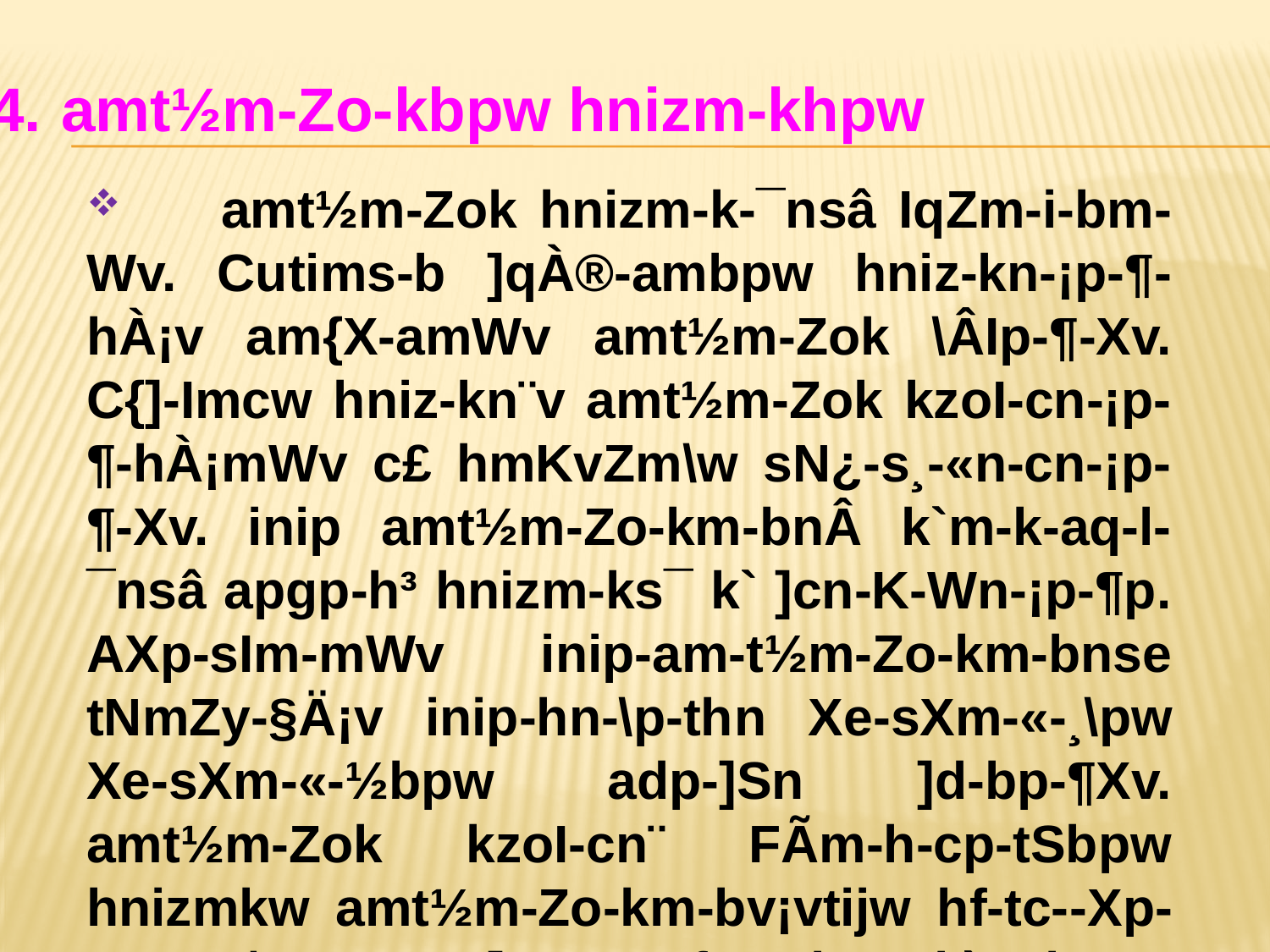

amt½m-Zo-kbpw hnizm-khpw
 	amt½m-Zok hnizm-k-¯nsâ IqZm-i-bm-Wv. Cutims-b ]qÀ®-ambpw hniz-kn-¡p-¶-hÀ¡v am{X-amWv amt½m-Zok \ÂIp-¶-Xv. C{]-Imcw hniz-kn¨v amt½m-Zok kzoI-cn-¡p-¶-hÀ¡mWv c£ hmKvZm\w sN¿-s¸-«n-cn-¡p-¶-Xv. inip amt½m-Zo-km-bnÂ k`m-k-aq-l-¯nsâ apgp-h³ hnizm-ks¯ k` ]cn-K-Wn-¡p-¶p. AXp-sIm-­mWv inip-am-t½m-Zo-km-bnse tNmZy-§Ä¡v inip-hn-\p-th­n Xe-sXm-«-¸\pw Xe-sXm-«-½bpw adp-]Sn ]d-bp-¶Xv. amt½m-Zok kzoI-cn¨ FÃm-h-cp-tSbpw hnizmkw amt½m-Zo-km-bv¡vtijw hf-tc-­-Xp-­v. CXn\v amXm-]n-Xm-¡-fp-tSbpw k`m-k-aq-l-¯n-sâbpw XmÂ¸cyhpw klm-bhpw Bh-iy-am-Wv.